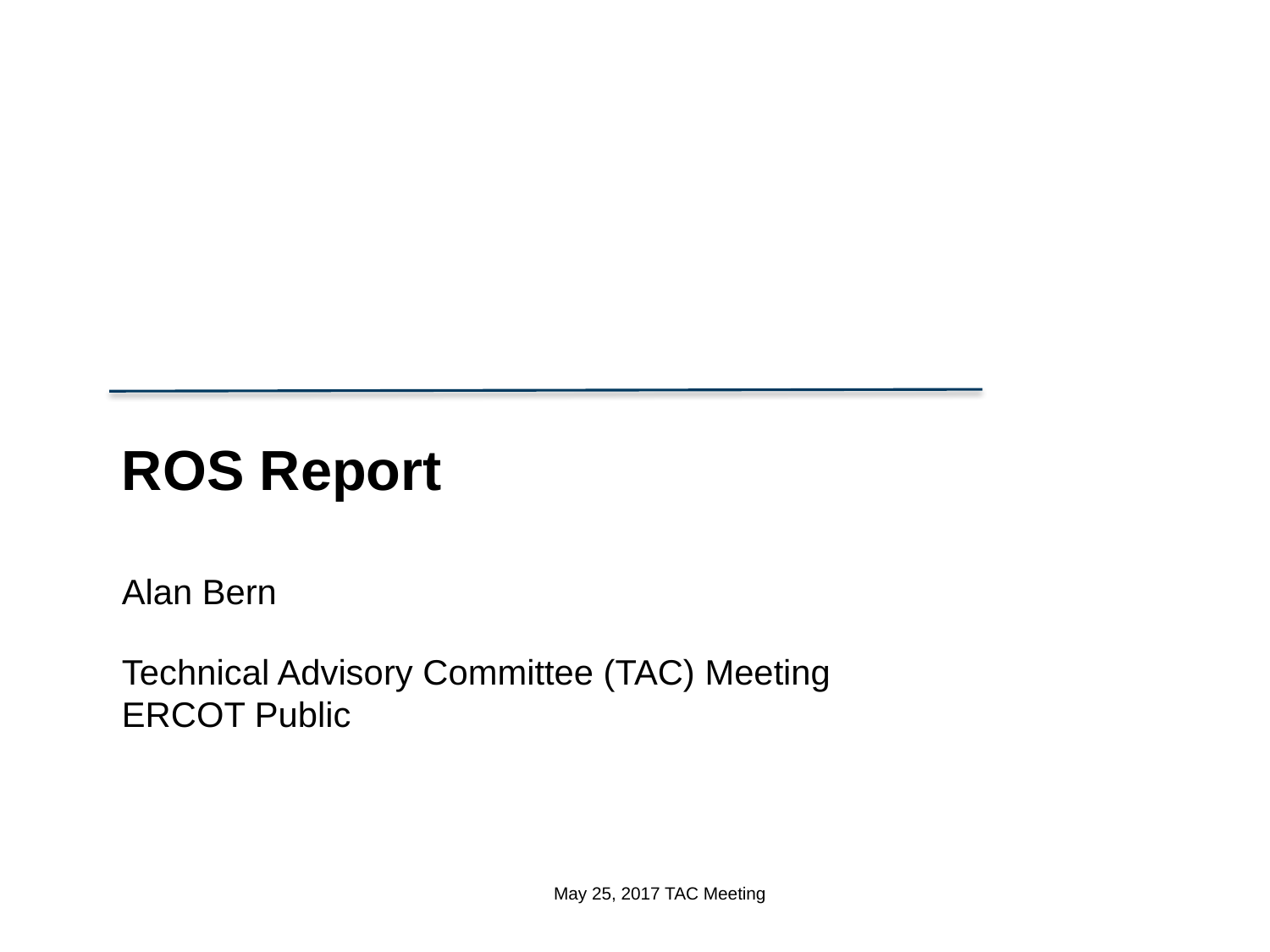

ROS Report

Alan Bern

Technical Advisory Committee (TAC) Meeting
ERCOT Public

 May 25, 2017 TAC Meeting